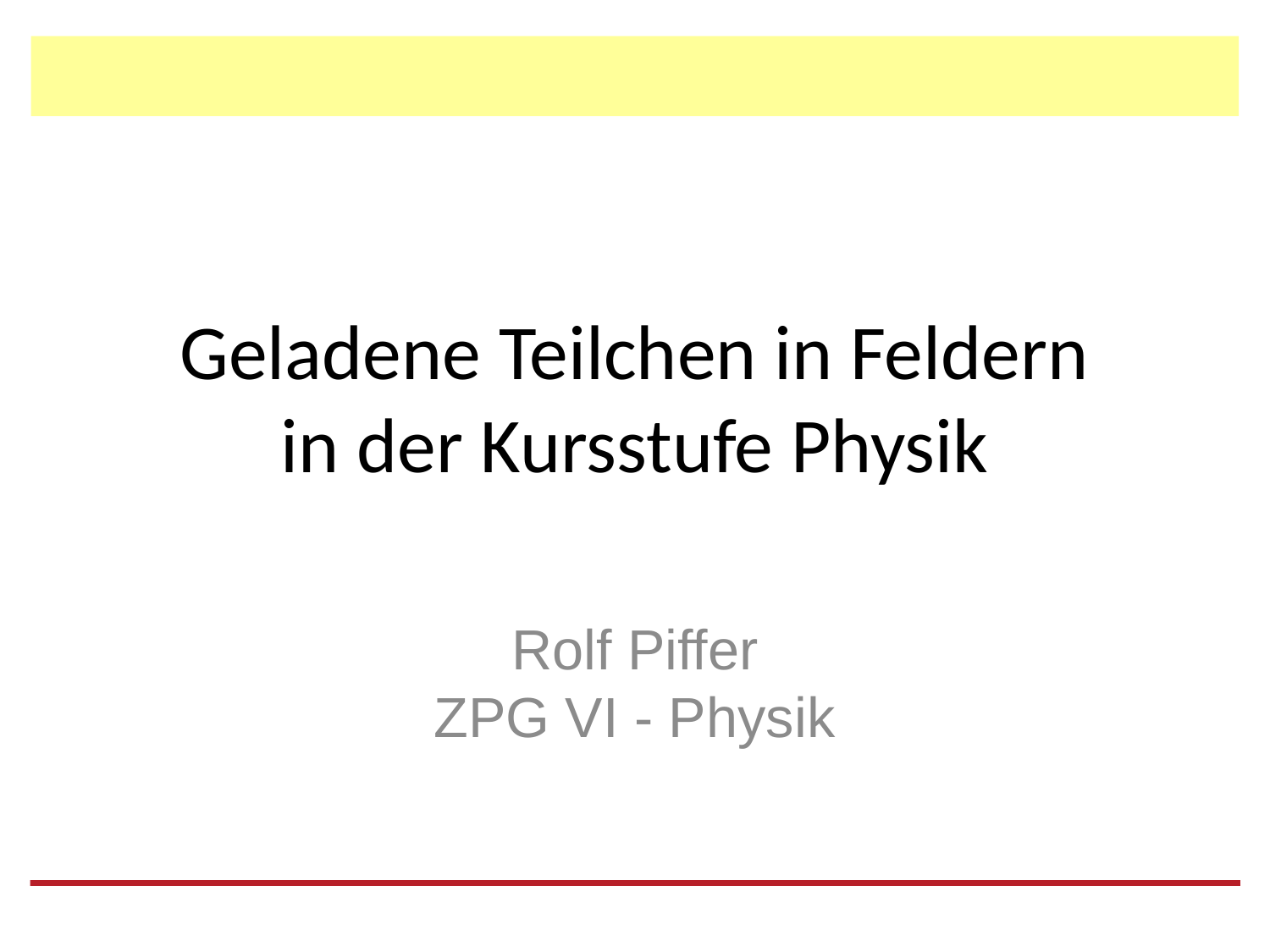

# Geladene Teilchen in Feldern in der Kursstufe Physik

Rolf Piffer
ZPG VI - Physik